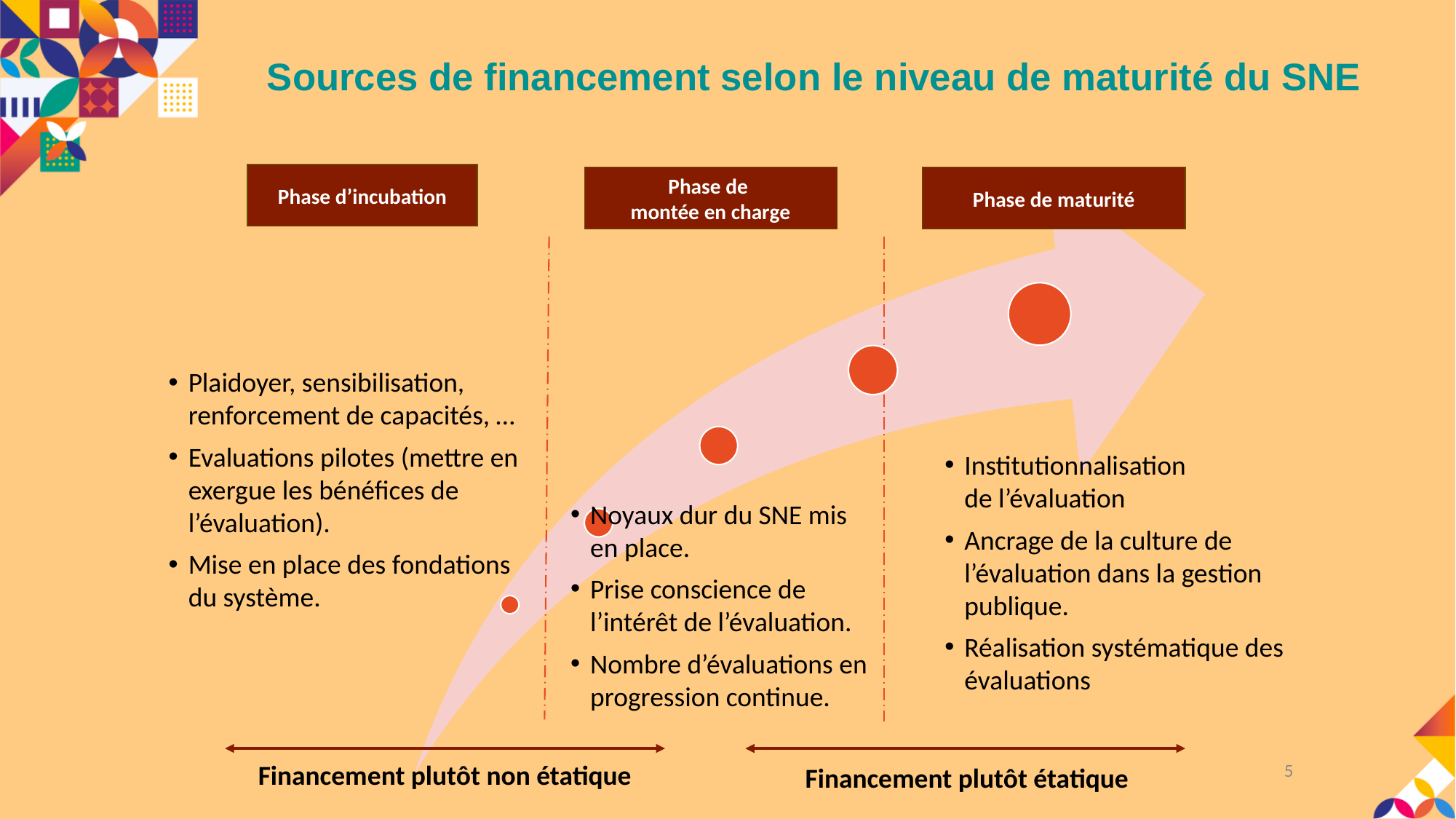

# Sources de financement selon le niveau de maturité du SNE
Phase d’incubation
Phase de
montée en charge
Phase de maturité

Plaidoyer, sensibilisation, renforcement de capacités, …
Evaluations pilotes (mettre en exergue les bénéfices de l’évaluation).
Mise en place des fondations du système.

Institutionnalisation
de l’évaluation
Ancrage de la culture de l’évaluation dans la gestion publique.
Réalisation systématique des évaluations

Noyaux dur du SNE mis en place.
Prise conscience de l’intérêt de l’évaluation.
Nombre d’évaluations en progression continue.
5
Financement plutôt non étatique
Financement plutôt étatique